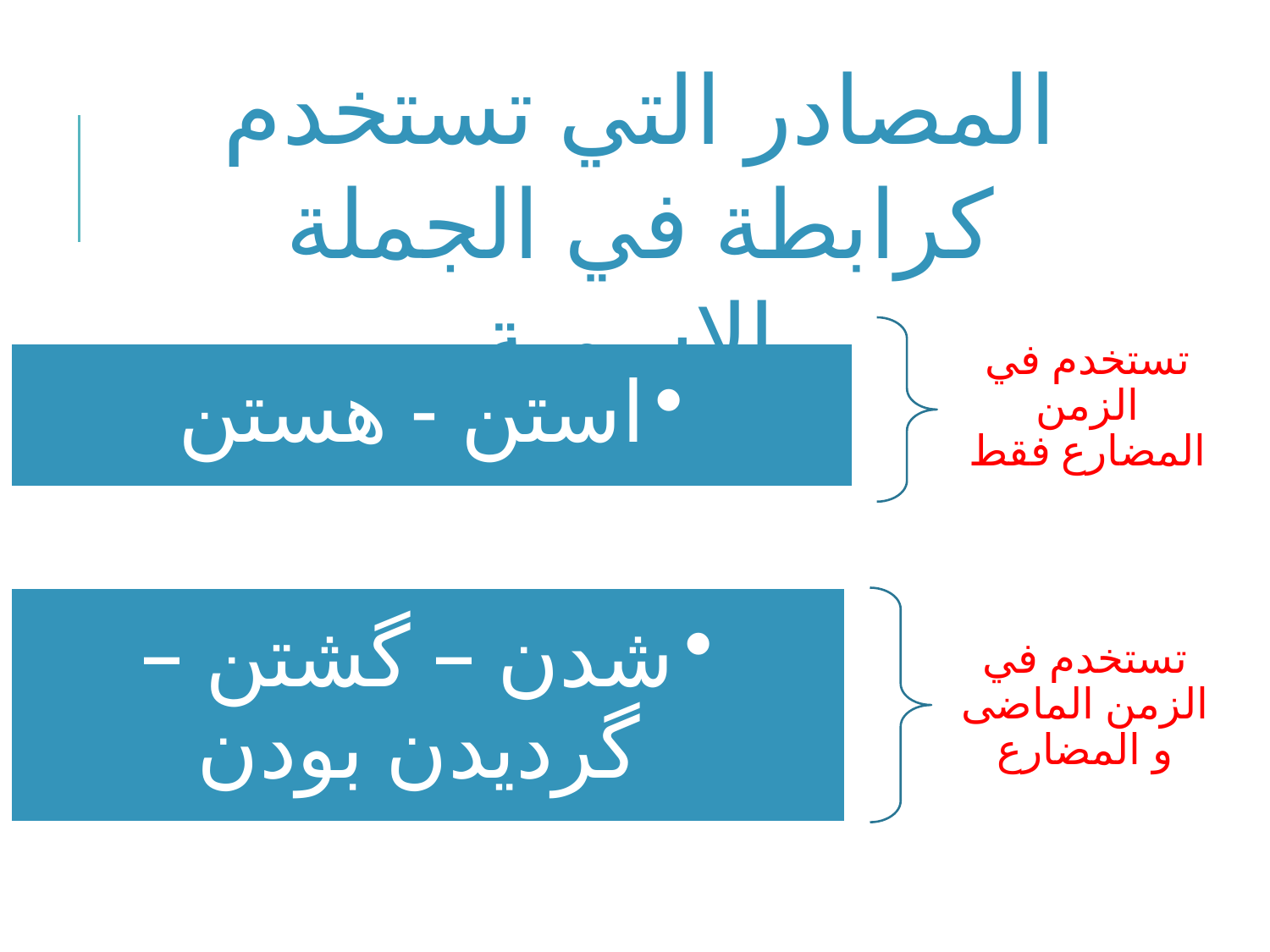

المصادر التي تستخدم كرابطة في الجملة الاسمية
تستخدم في الزمن المضارع فقط
استن - هستن
تستخدم في الزمن الماضی و المضارع
شدن – گشتن – گردیدن بودن